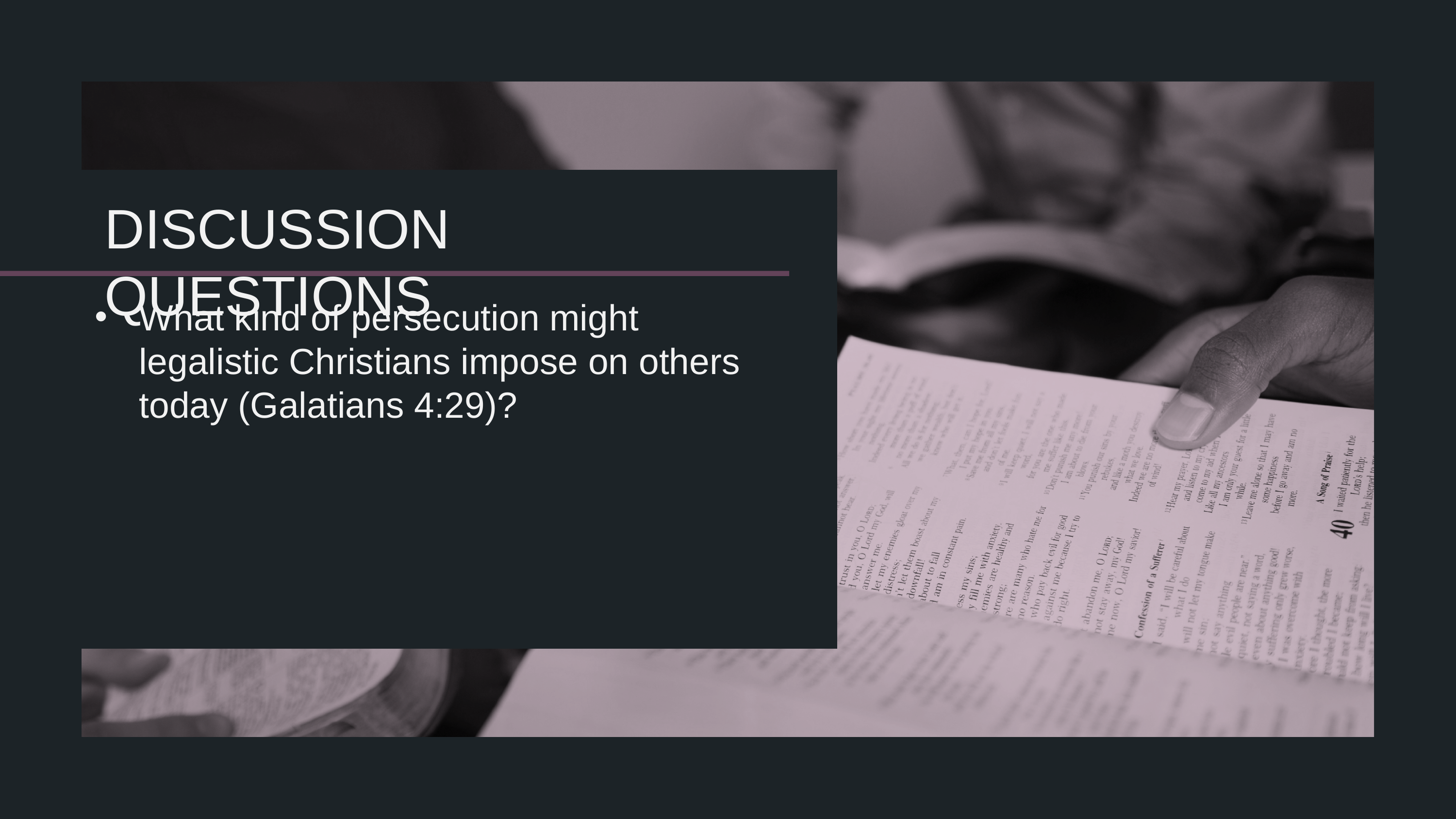

What kind of persecution might legalistic Christians impose on others today (Galatians 4:29)?